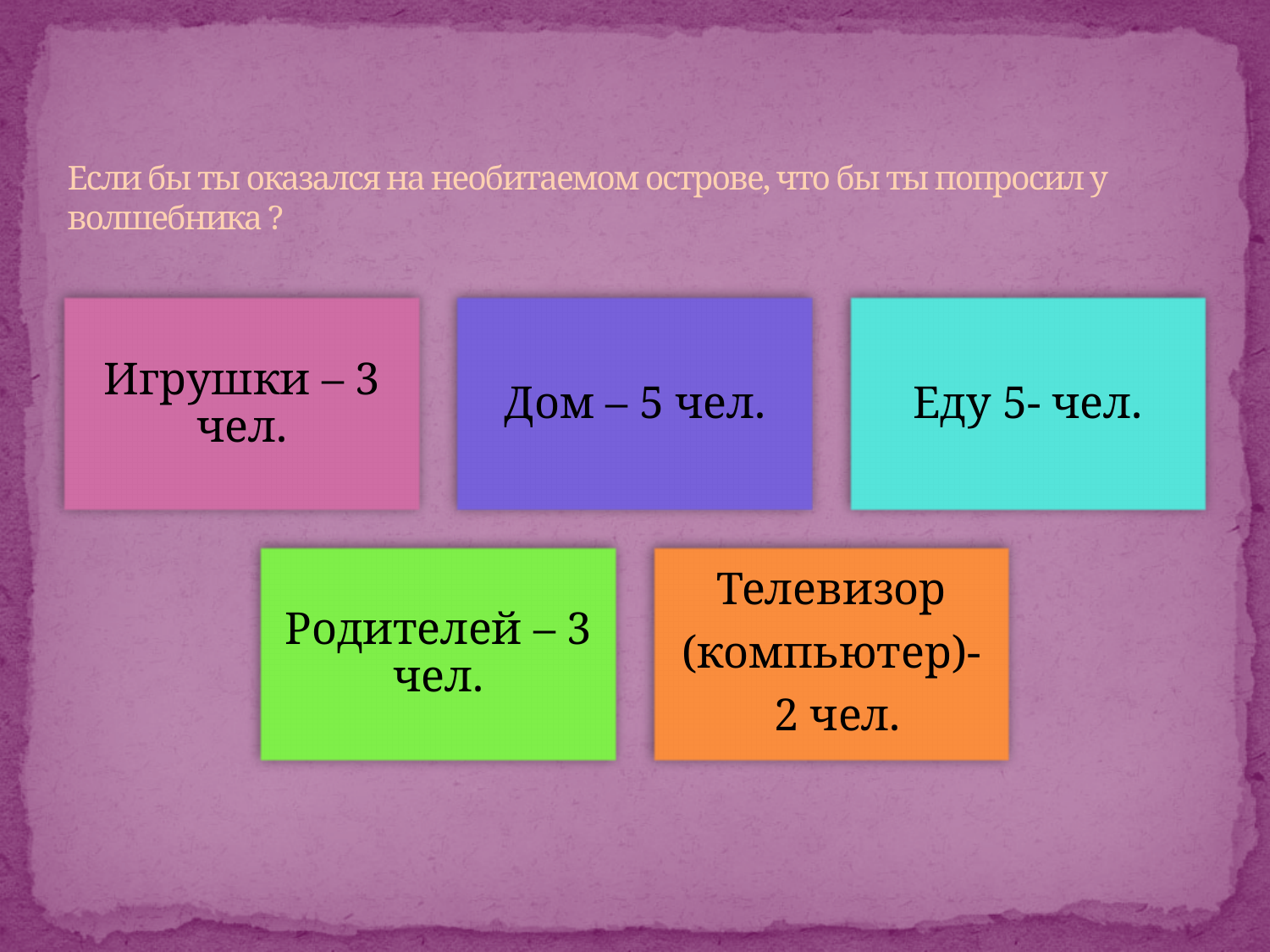

# Если бы ты оказался на необитаемом острове, что бы ты попросил у волшебника ?
Игрушки – 3 чел.
Дом – 5 чел.
Еду 5- чел.
Родителей – 3 чел.
Телевизор
(компьютер)-
 2 чел.